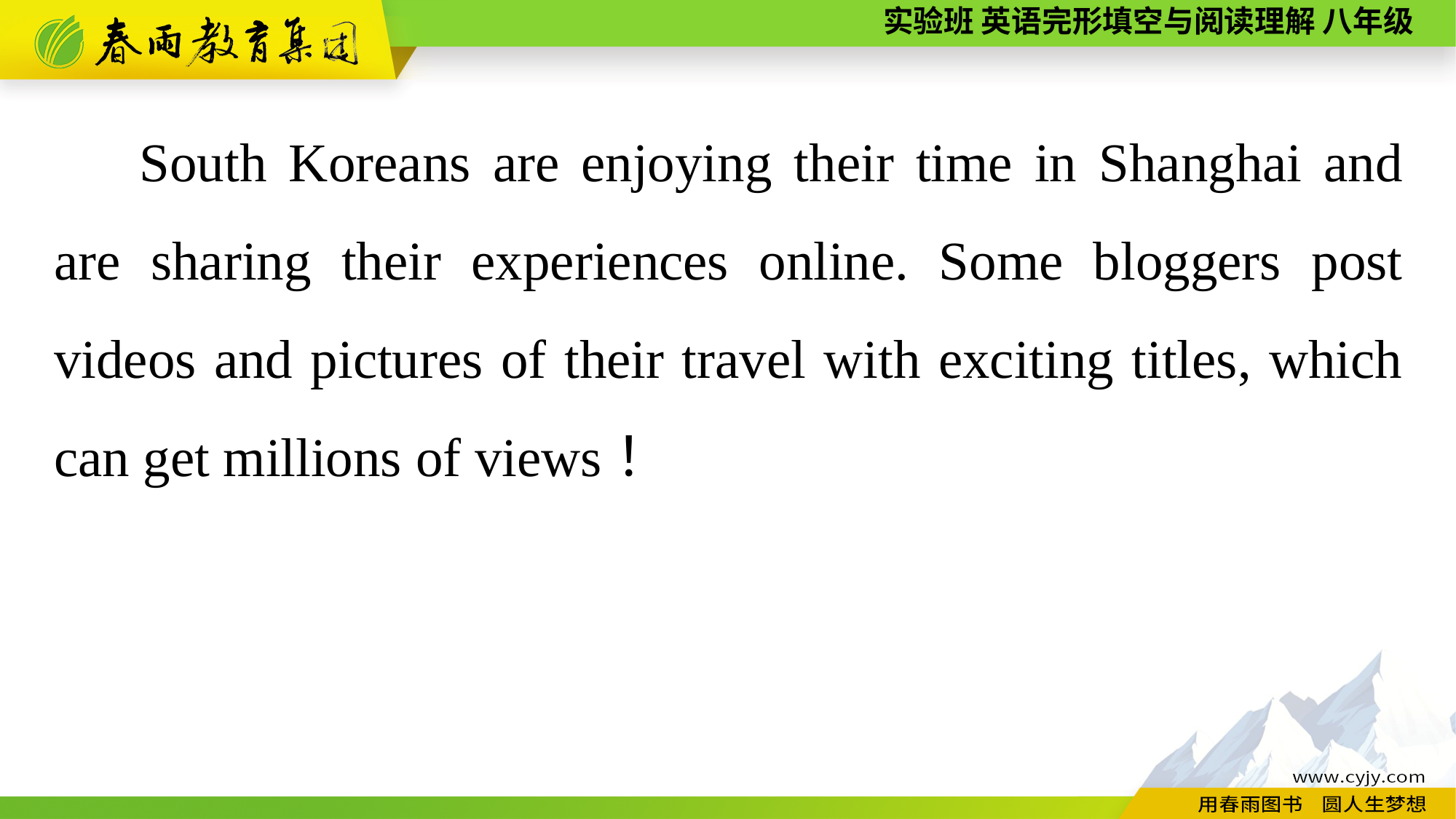

South Koreans are enjoying their time in Shanghai and are sharing their experiences online. Some bloggers post videos and pictures of their travel with exciting titles, which can get millions of views！